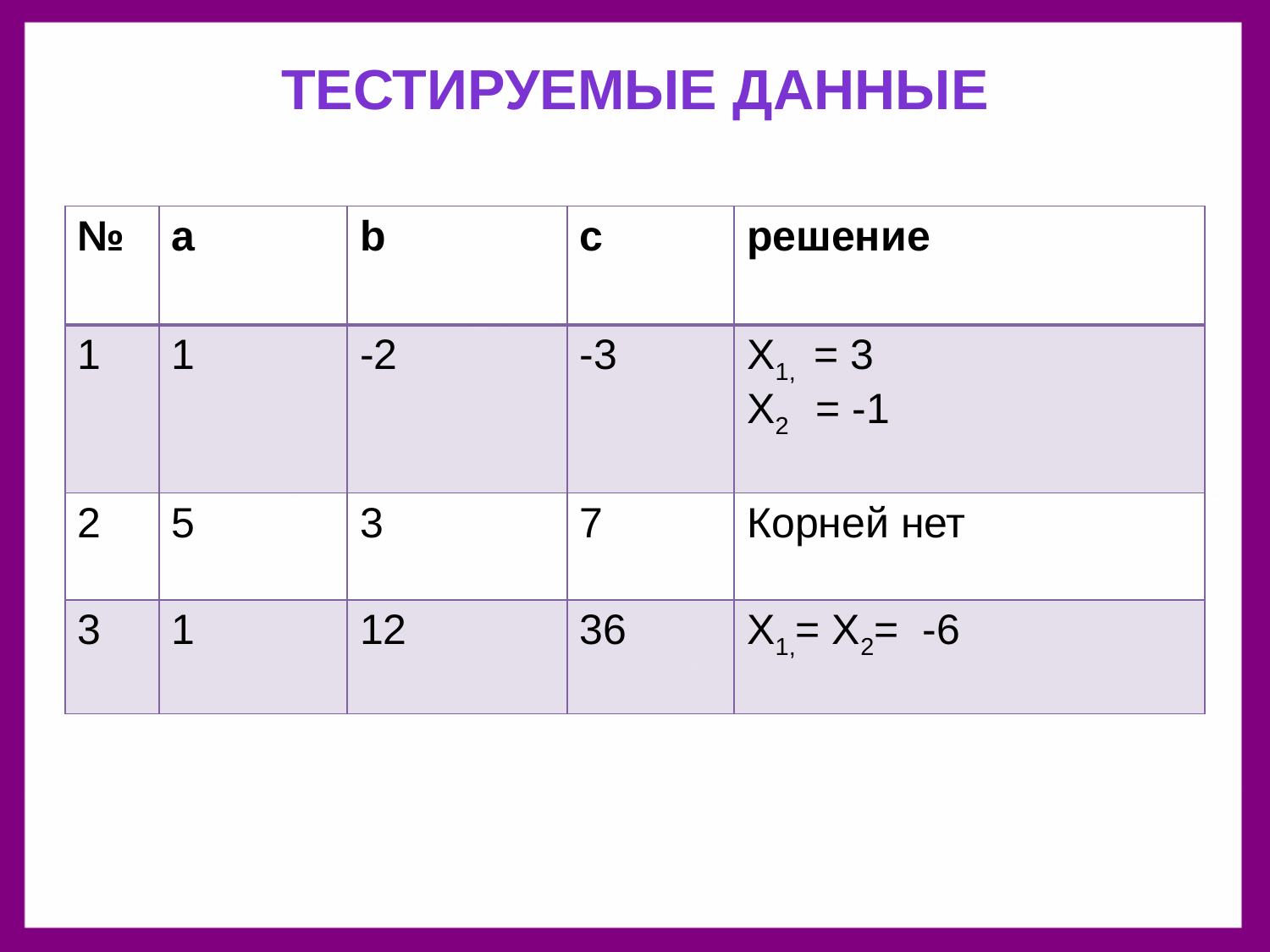

# Тестируемые данные

| № | a | b | c | решение |
| --- | --- | --- | --- | --- |
| 1 | 1 | -2 | -3 | X1, = 3 X2 = -1 |
| 2 | 5 | 3 | 7 | Корней нет |
| 3 | 1 | 12 | 36 | X1,= X2= -6 |